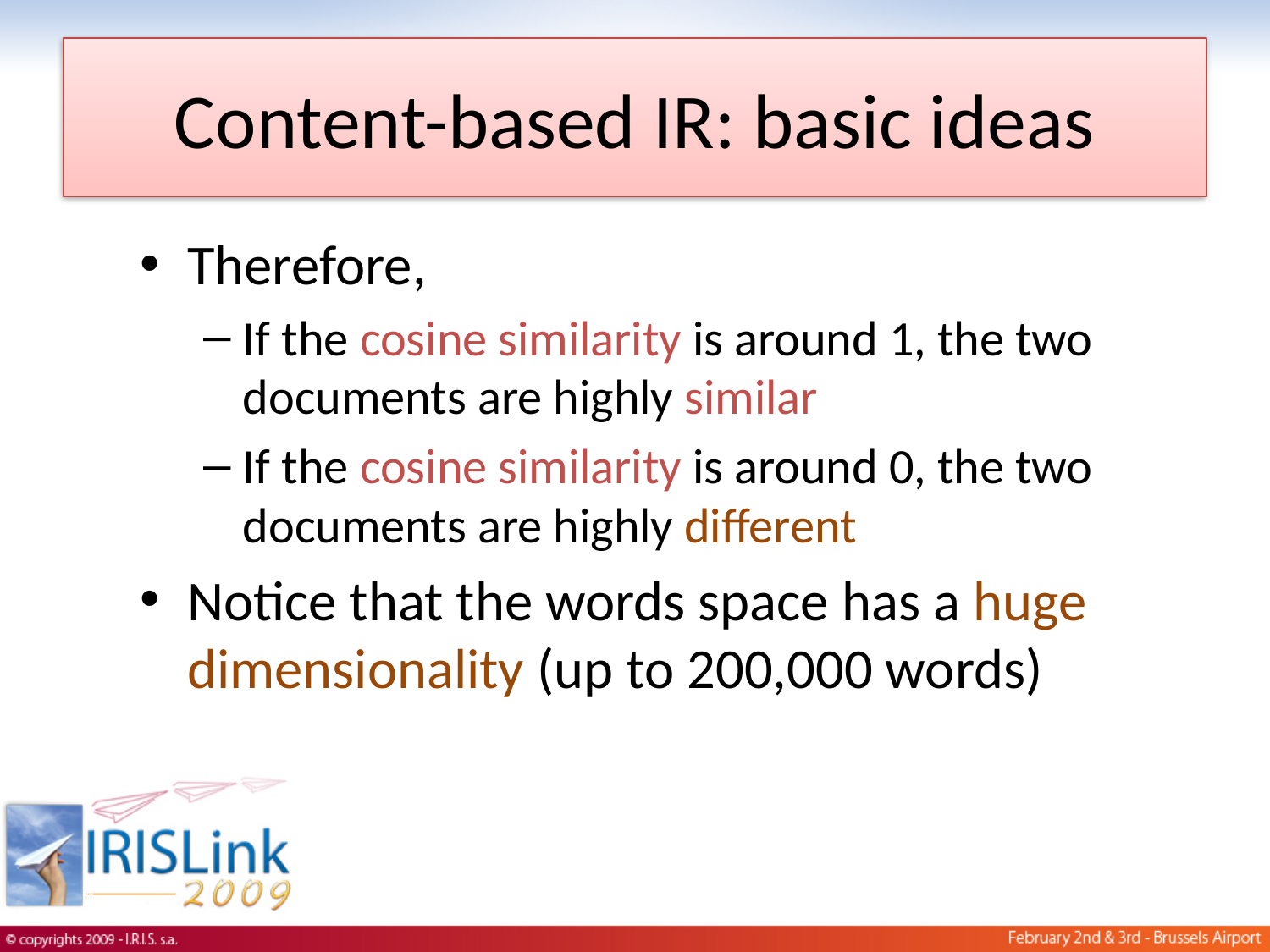

# Content-based IR: basic ideas
Therefore,
If the cosine similarity is around 1, the two documents are highly similar
If the cosine similarity is around 0, the two documents are highly different
Notice that the words space has a huge dimensionality (up to 200,000 words)